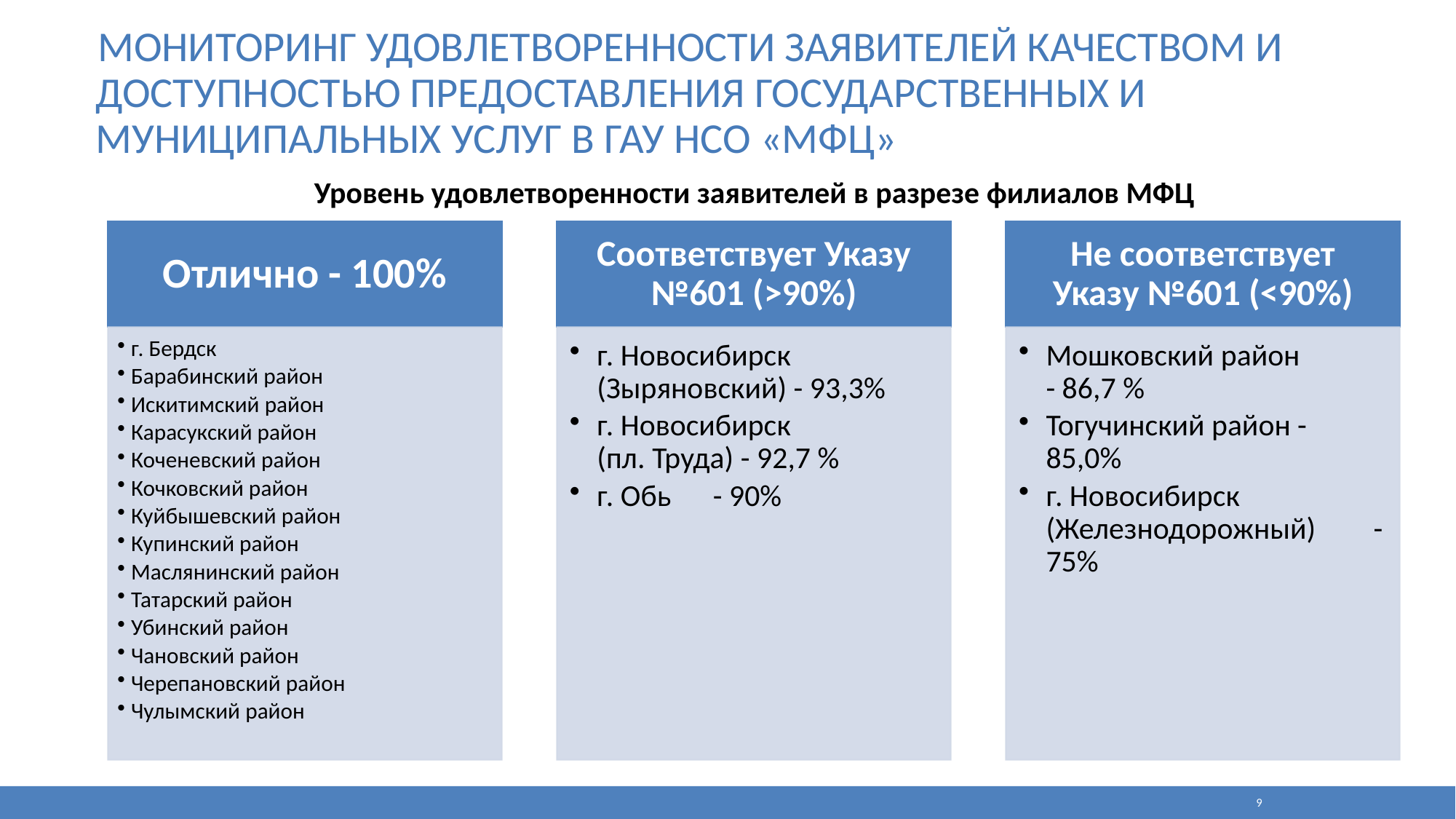

Мониторинг удовлетворенности заявителей качеством и доступностью предоставления государственных и муниципальных услуг в ГАУ НСО «МФЦ»
Уровень удовлетворенности заявителей в разрезе филиалов МФЦ
Отлично - 100%
г. Бердск
Барабинский район
Искитимский район
Карасукский район
Коченевский район
Кочковский район
Куйбышевский район
Купинский район
Маслянинский район
Татарский район
Убинский район
Чановский район
Черепановский район
Чулымский район
Соответствует Указу №601 (>90%)
г. Новосибирск (Зыряновский) - 93,3%
г. Новосибирск (пл. Труда) - 92,7 %
г. Обь	 - 90%
Не соответствует Указу №601 (<90%)
Мошковский район	 - 86,7 %
Тогучинский район - 85,0%
г. Новосибирск (Железнодорожный) 	- 75%
9